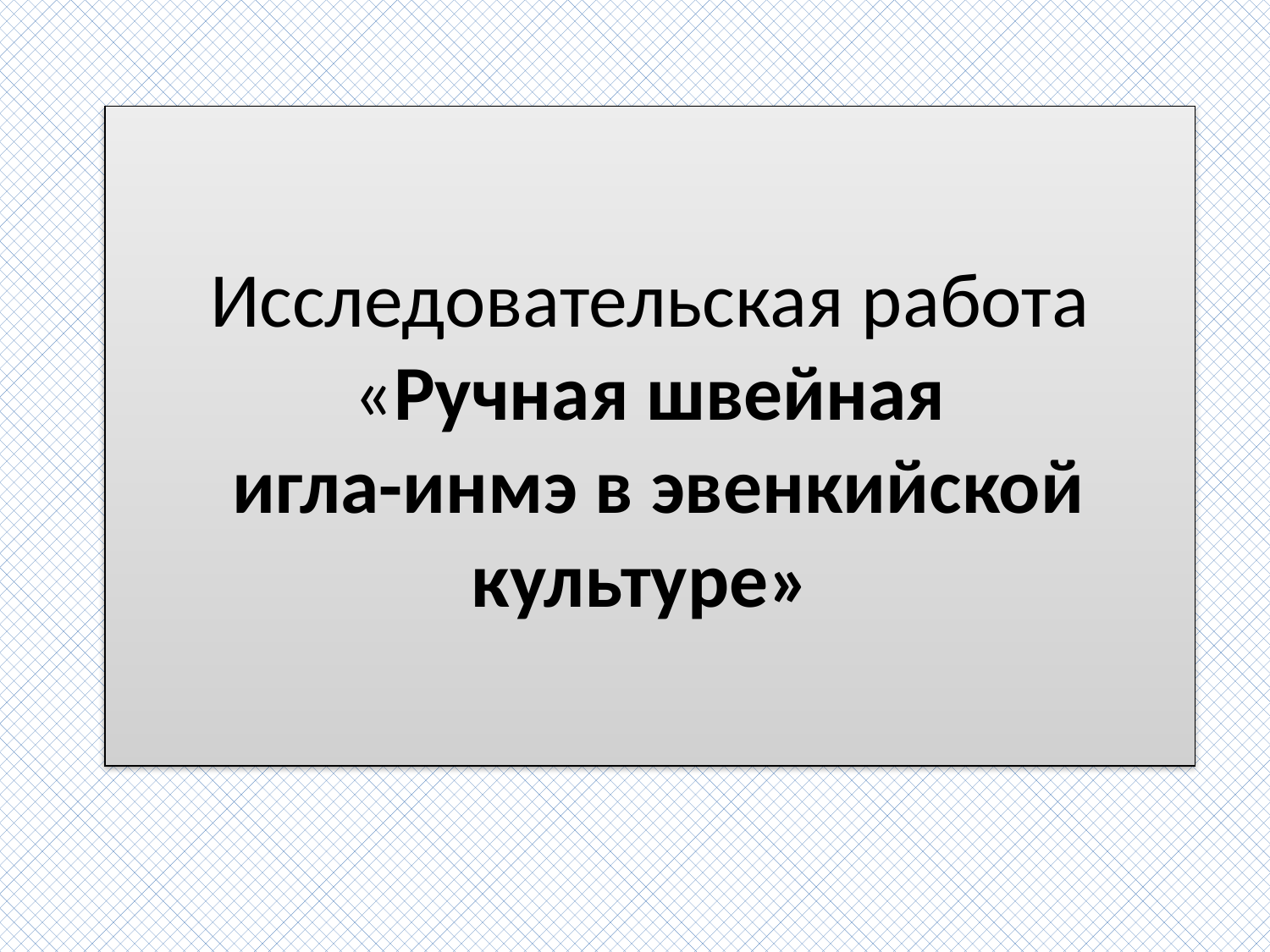

# Исследовательская работа «Ручная швейная игла-инмэ в эвенкийской культуре»